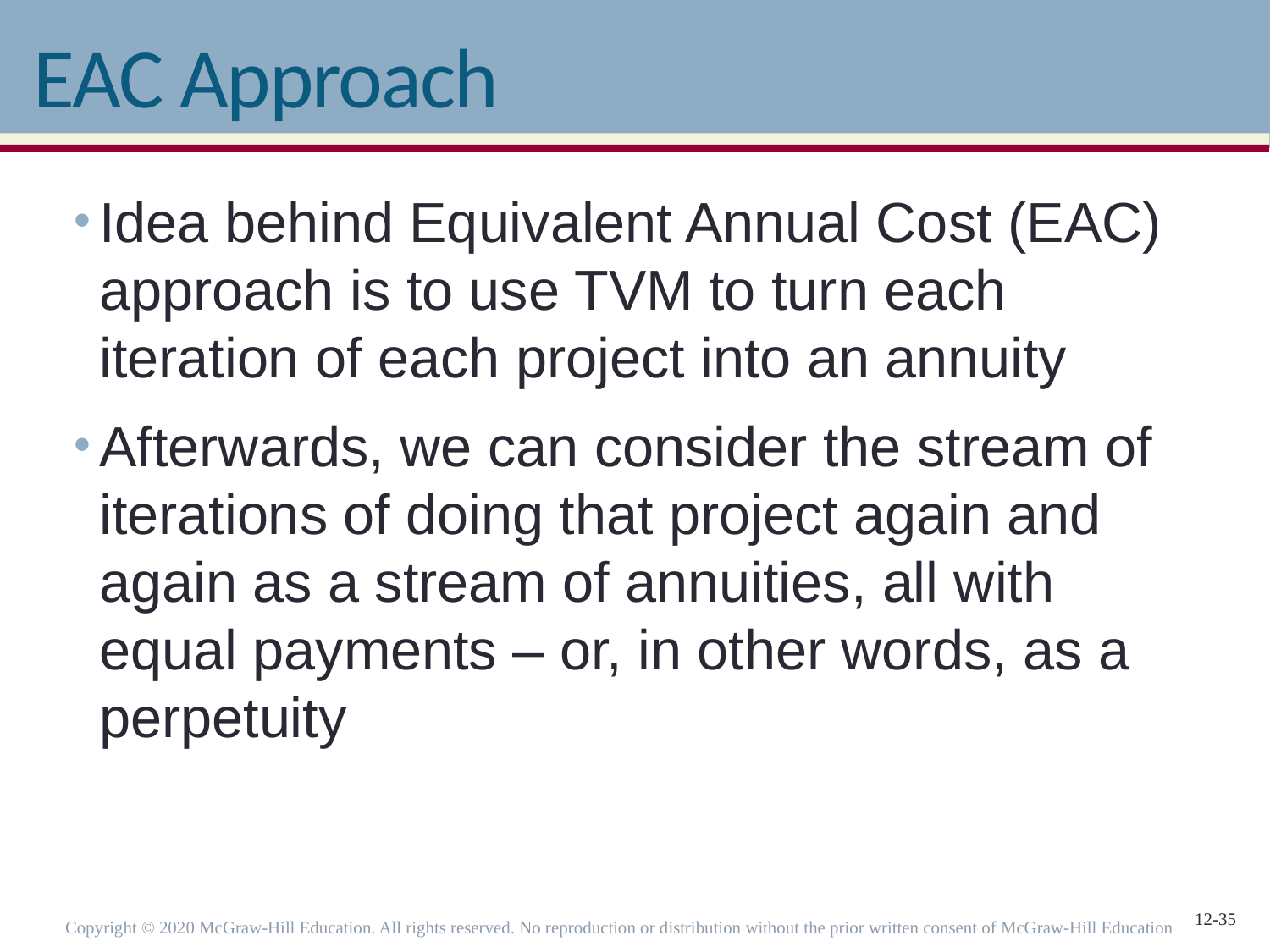

# EAC Approach
Idea behind Equivalent Annual Cost (EAC) approach is to use TVM to turn each iteration of each project into an annuity
Afterwards, we can consider the stream of iterations of doing that project again and again as a stream of annuities, all with equal payments – or, in other words, as a perpetuity
Copyright © 2020 McGraw-Hill Education. All rights reserved. No reproduction or distribution without the prior written consent of McGraw-Hill Education